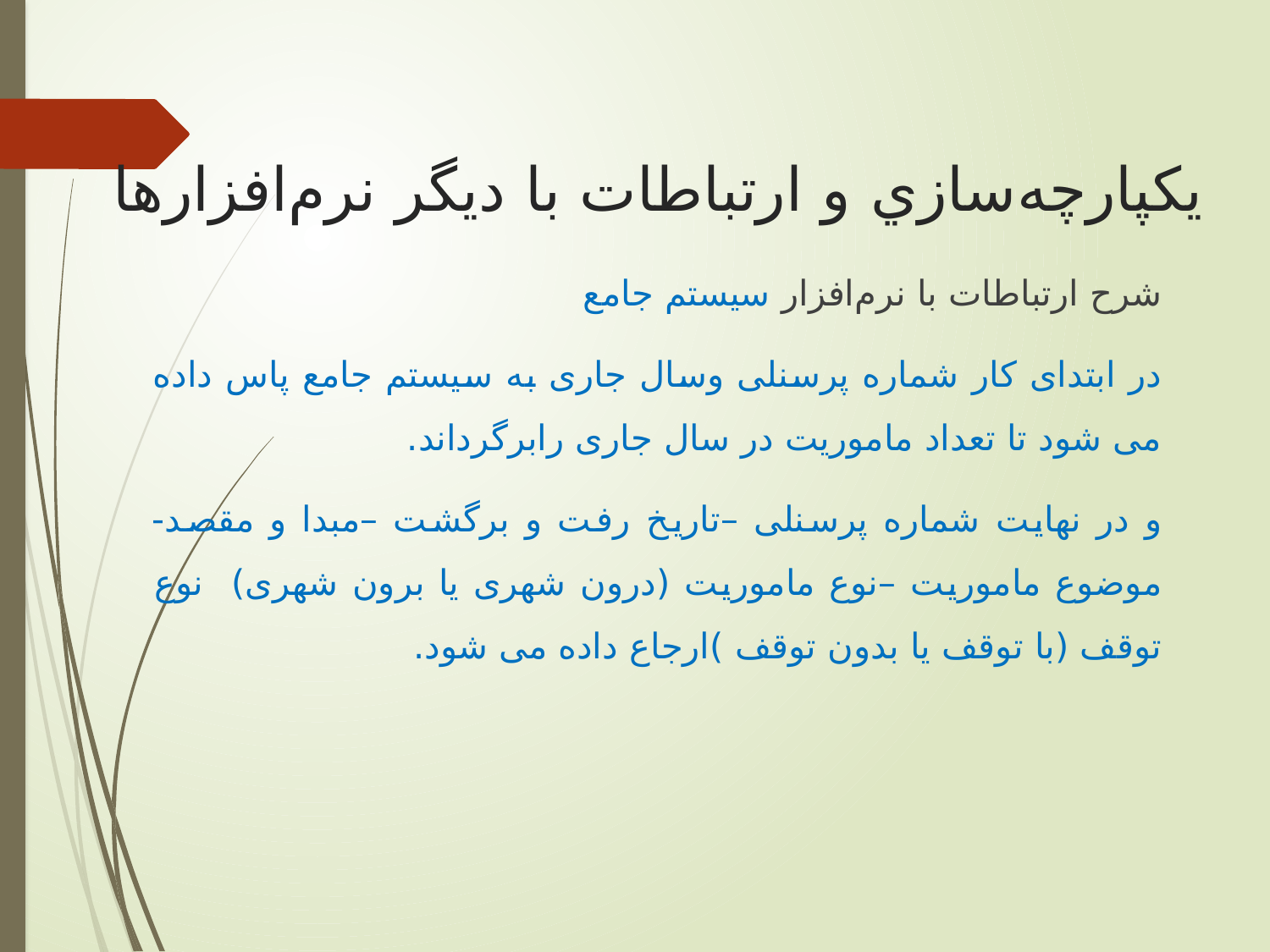

# يكپارچه‌سازي و ارتباطات با ديگر نرم‌افزارها
شرح ارتباطات با نرم‌افزار سیستم جامع
در ابتدای کار شماره پرسنلی وسال جاری به سیستم جامع پاس داده می شود تا تعداد ماموریت در سال جاری رابرگرداند.
و در نهایت شماره پرسنلی –تاریخ رفت و برگشت –مبدا و مقصد-موضوع ماموریت –نوع ماموریت (درون شهری یا برون شهری)  نوع توقف (با توقف یا بدون توقف )ارجاع داده می شود.